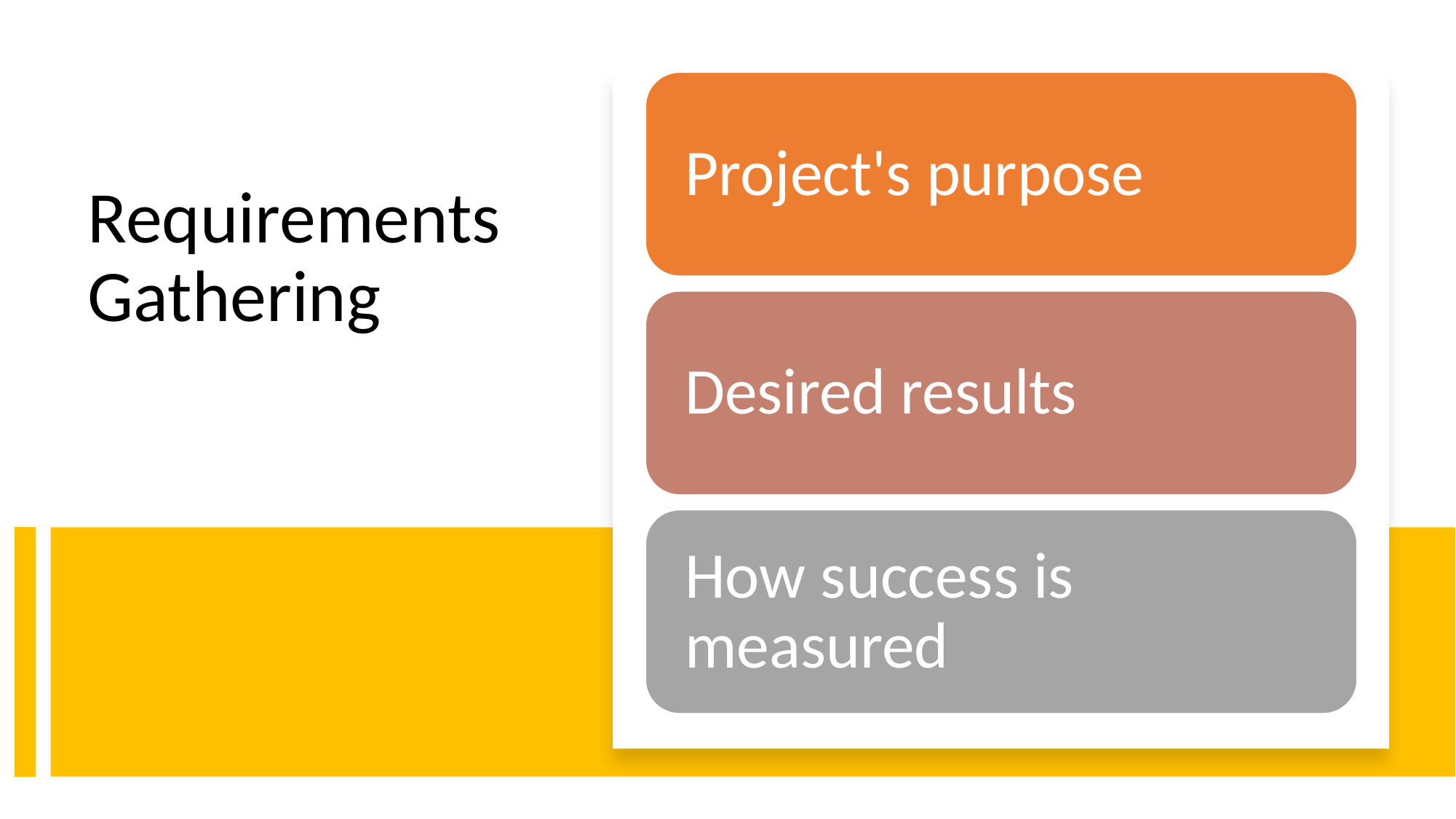

Project's purpose
Desired results
How success is measured
# Requirements Gathering